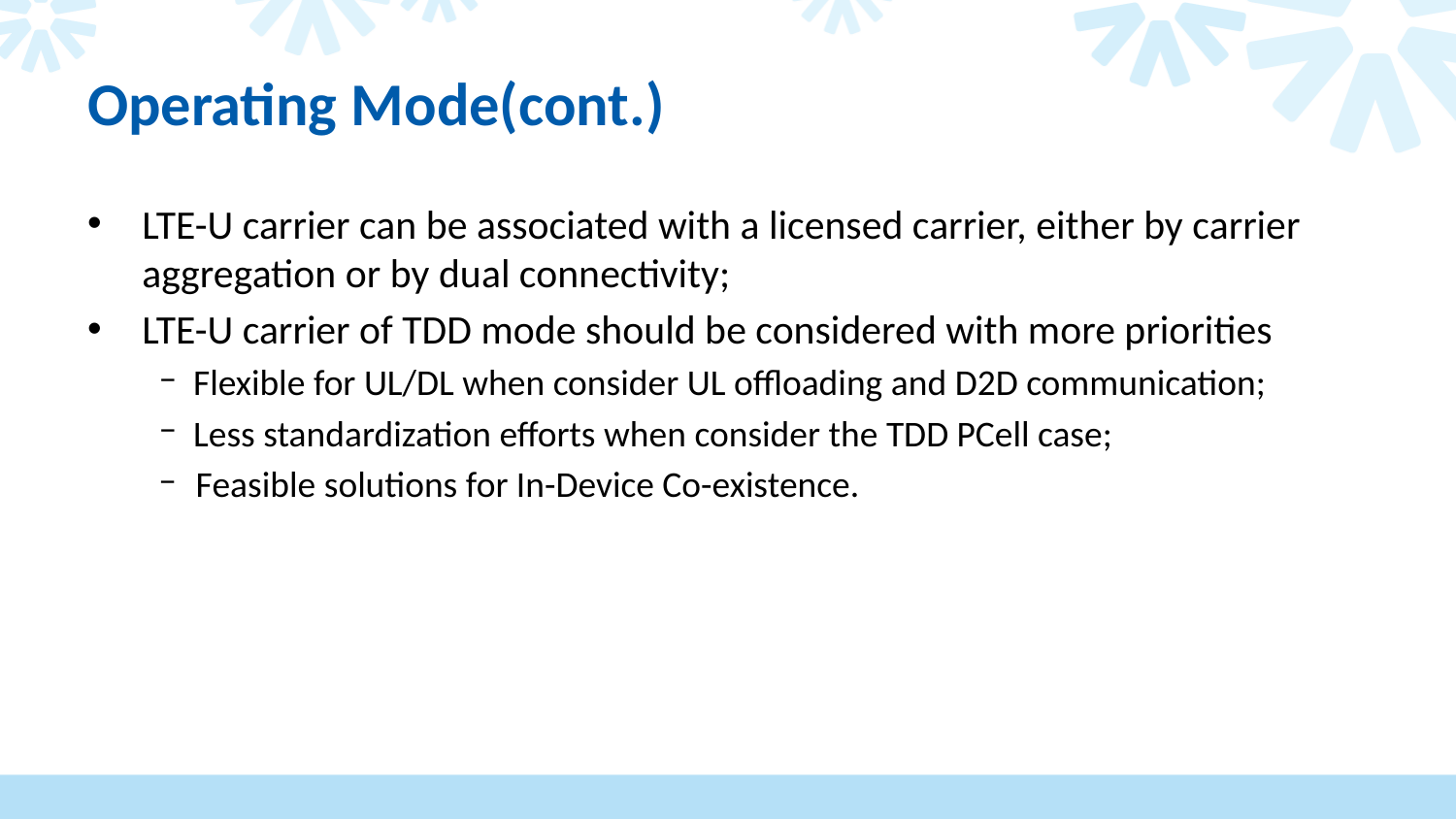

# Operating Mode(cont.)
LTE-U carrier can be associated with a licensed carrier, either by carrier aggregation or by dual connectivity;
LTE-U carrier of TDD mode should be considered with more priorities
  Flexible for UL/DL when consider UL offloading and D2D communication;
  Less standardization efforts when consider the TDD PCell case;
 Feasible solutions for In-Device Co-existence.